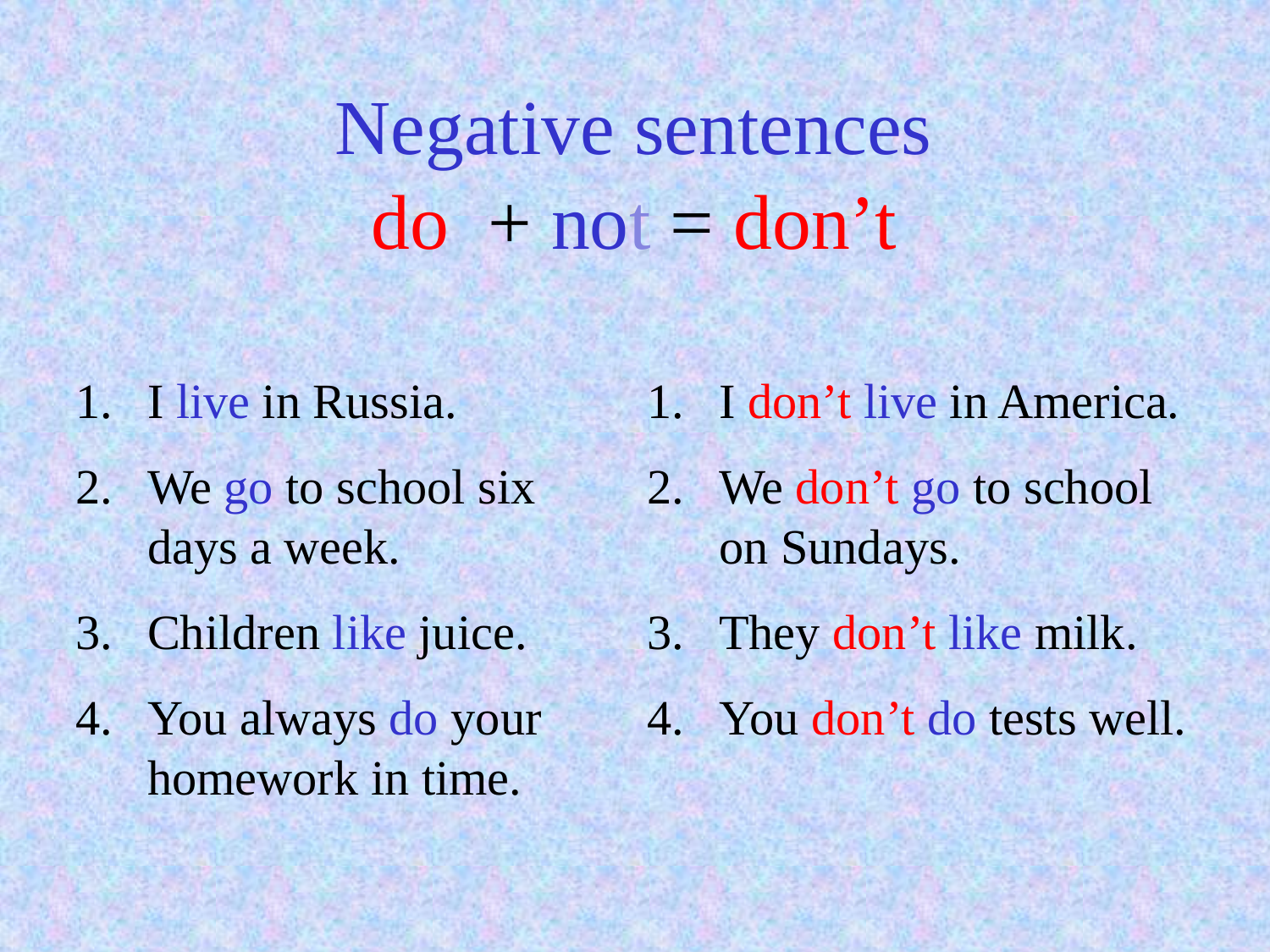

# Negative sentences do  + not = don’t

I live in Russia.
We go to school six days a week.
Children like juice.
You always do your homework in time.

I don’t live in America.
We don’t go to school on Sundays.
They don’t like milk.
You don’t do tests well.